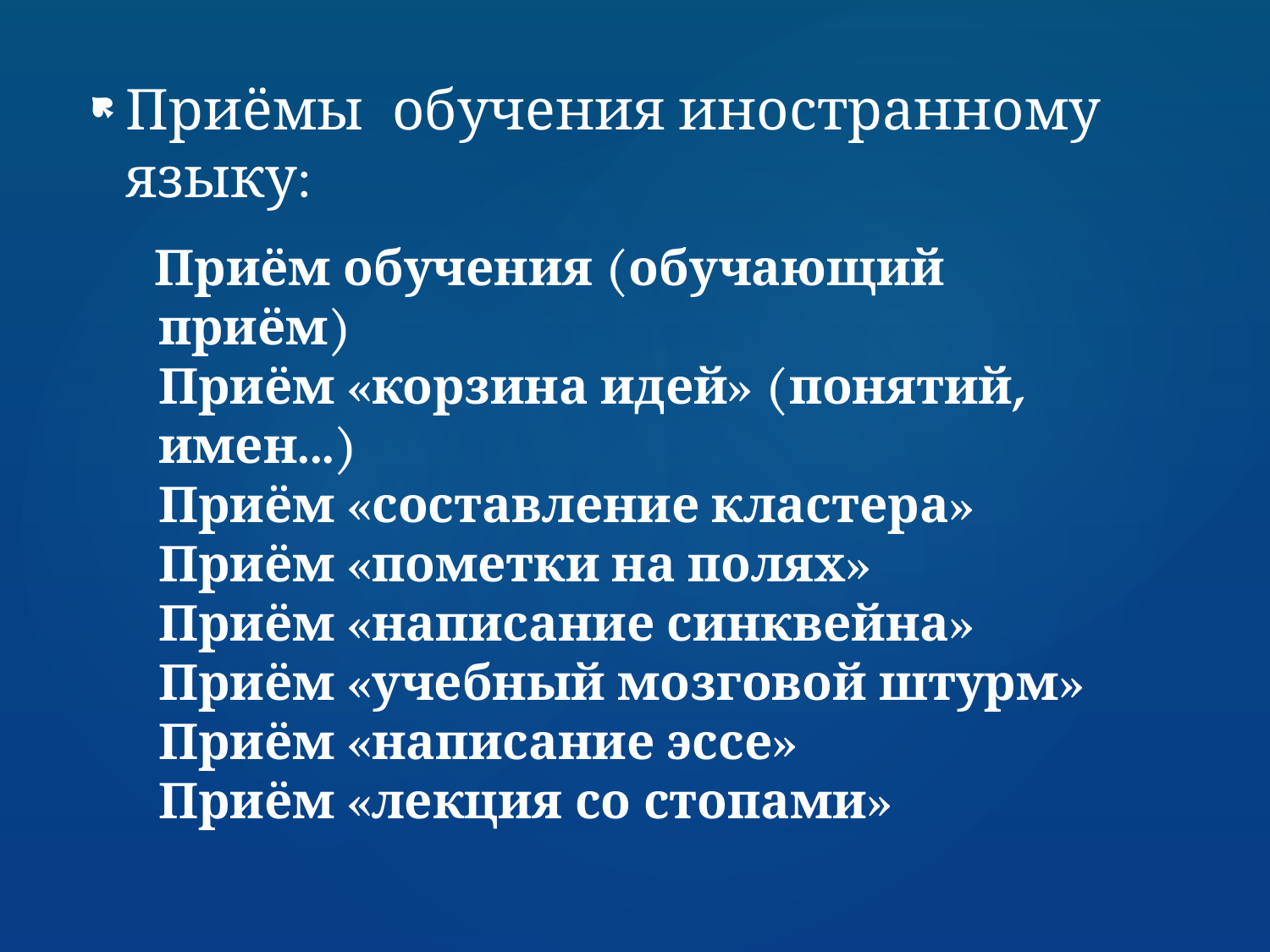

Приёмы  обучения иностранному языку:
# Приём обучения (обучающий приём)  Приём «корзина идей» (понятий, имен...) Приём «составление кластера» Приём «пометки на полях» Приём «написание синквейна» Приём «учебный мозговой штурм» Приём «написание эссе» Приём «лекция со стопами»